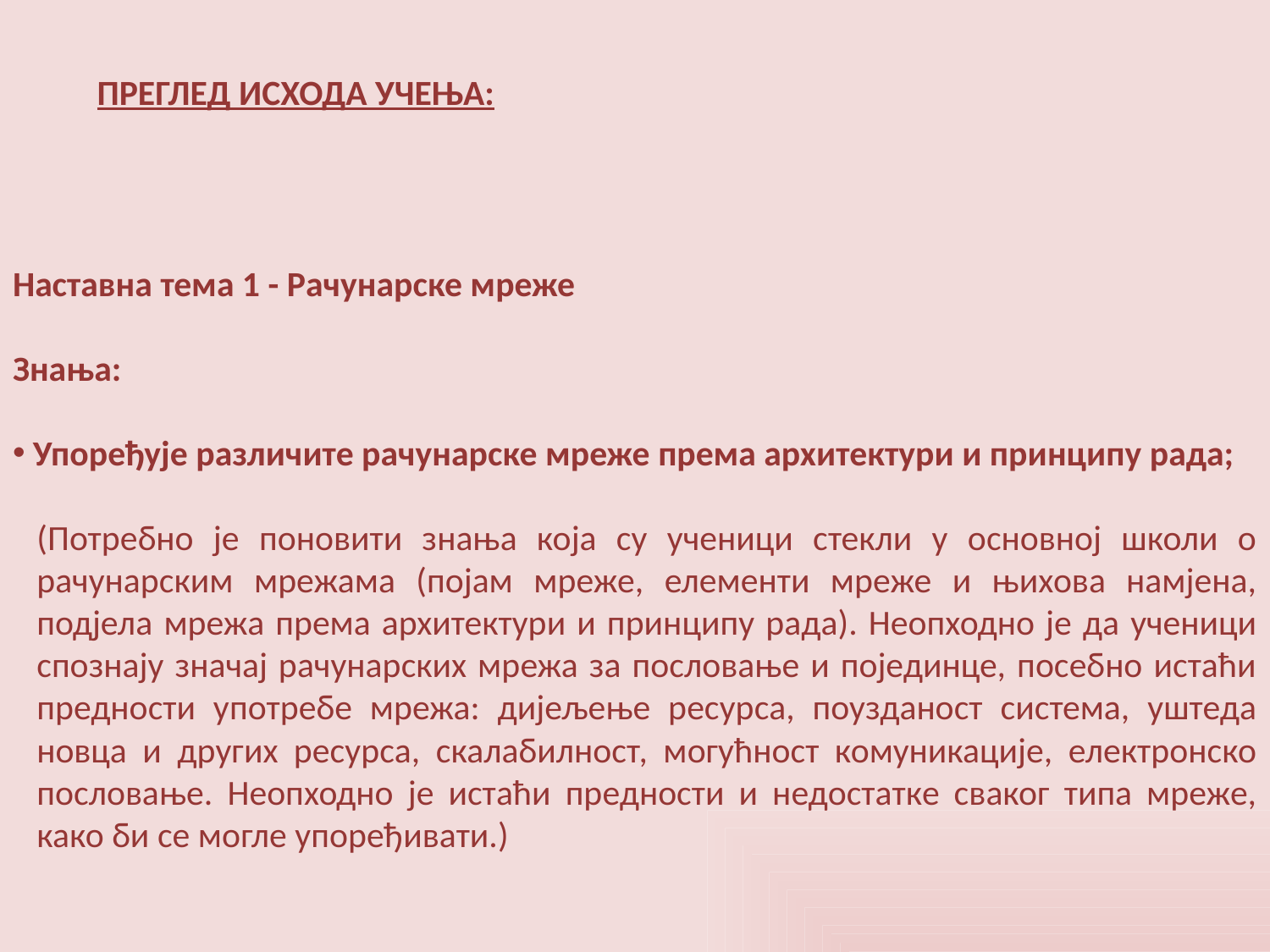

ПРЕГЛЕД ИСХОДА УЧЕЊА:
Наставна тема 1 - Рачунарске мреже

Знања:

 Упоређује различите рачунарске мреже према архитектури и принципу рада;

(Потребно је поновити знања која су ученици стекли у основној школи о рачунарским мрежама (појам мреже, елементи мреже и њихова намјена, подјела мрежа према архитектури и принципу рада). Неопходно је да ученици спознају значај рачунарских мрежа за пословање и појединце, посебно истаћи предности употребе мрежа: дијељење ресурса, поузданост система, уштеда новца и других ресурса, скалабилност, могућност комуникације, електронско пословање. Неопходно је истаћи предности и недостатке сваког типа мреже, како би се могле упоређивати.)